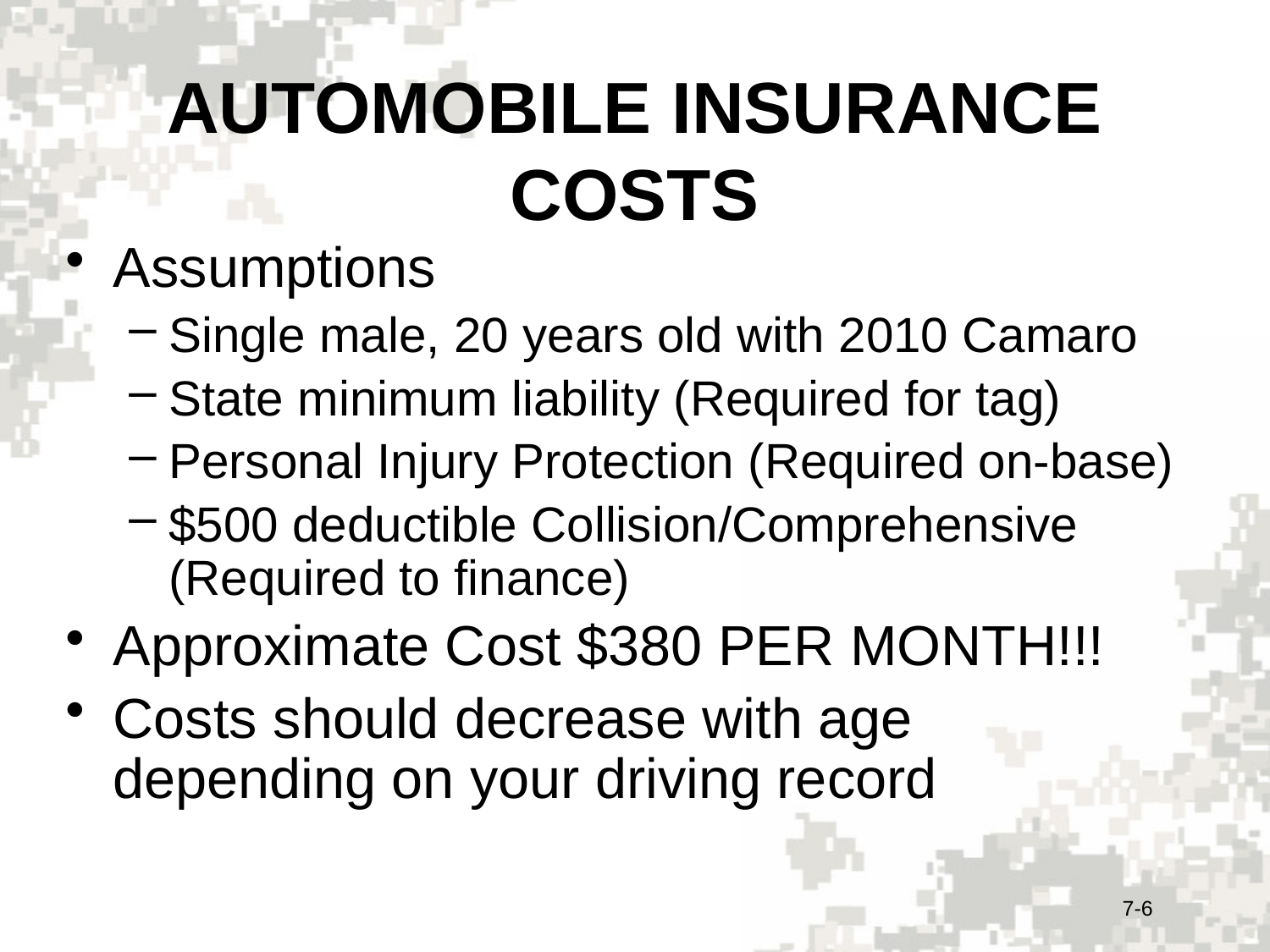

# AUTOMOBILE INSURANCE COSTS
Assumptions
Single male, 20 years old with 2010 Camaro
State minimum liability (Required for tag)
Personal Injury Protection (Required on-base)
$500 deductible Collision/Comprehensive (Required to finance)
Approximate Cost $380 PER MONTH!!!
Costs should decrease with age depending on your driving record
7-6